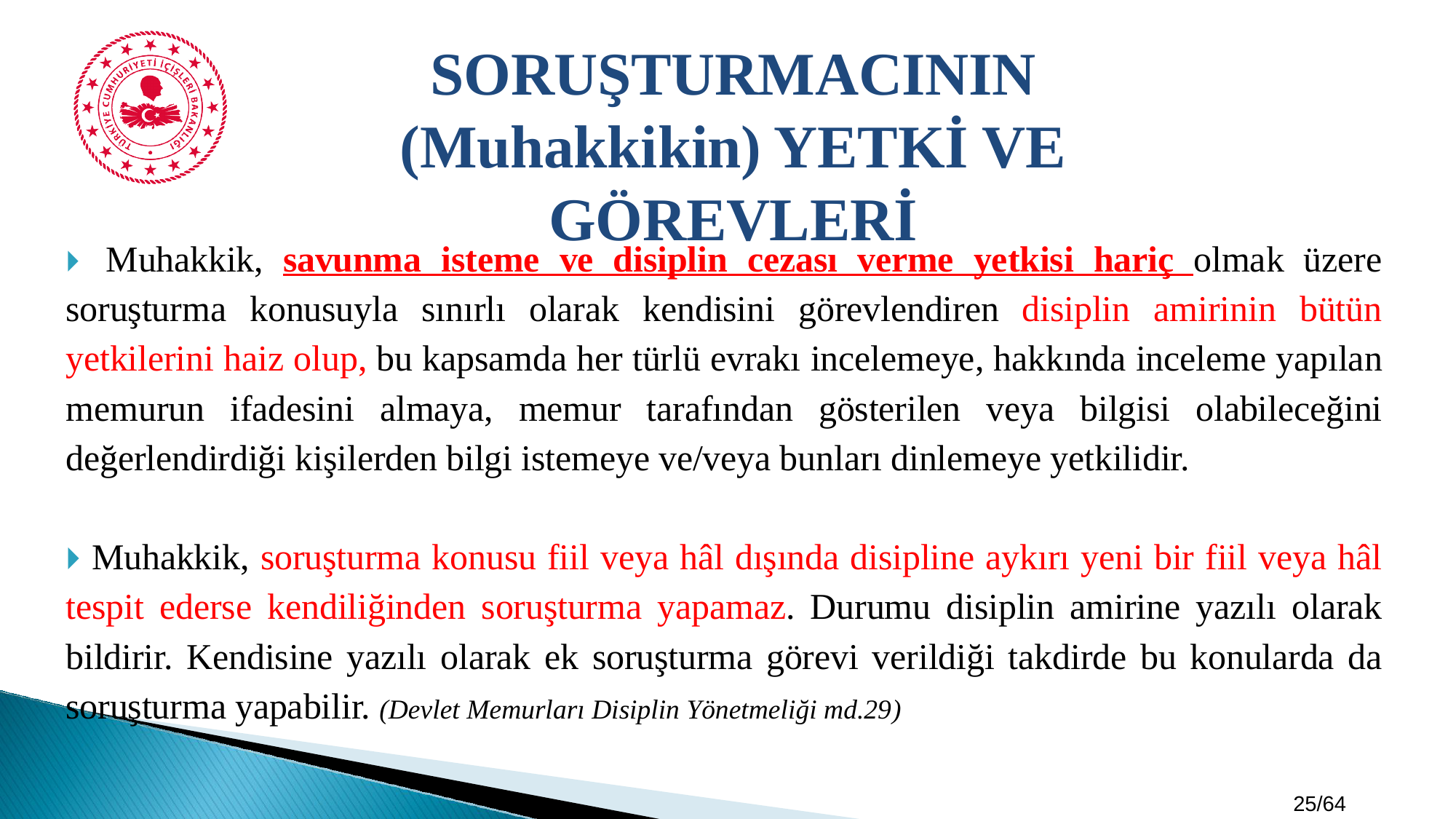

SORUŞTURMACININ (Muhakkikin) YETKİ VE GÖREVLERİ
🞂​ Muhakkik, savunma isteme ve disiplin cezası verme yetkisi hariç olmak üzere soruşturma konusuyla sınırlı olarak kendisini görevlendiren disiplin amirinin bütün yetkilerini haiz olup, bu kapsamda her türlü evrakı incelemeye, hakkında inceleme yapılan memurun ifadesini almaya, memur tarafından gösterilen veya bilgisi olabileceğini değerlendirdiği kişilerden bilgi istemeye ve/veya bunları dinlemeye yetkilidir.

🞂​ Muhakkik, soruşturma konusu fiil veya hâl dışında disipline aykırı yeni bir fiil veya hâl tespit ederse kendiliğinden soruşturma yapamaz. Durumu disiplin amirine yazılı olarak bildirir. Kendisine yazılı olarak ek soruşturma görevi verildiği takdirde bu konularda da soruşturma yapabilir. (Devlet Memurları Disiplin Yönetmeliği md.29)